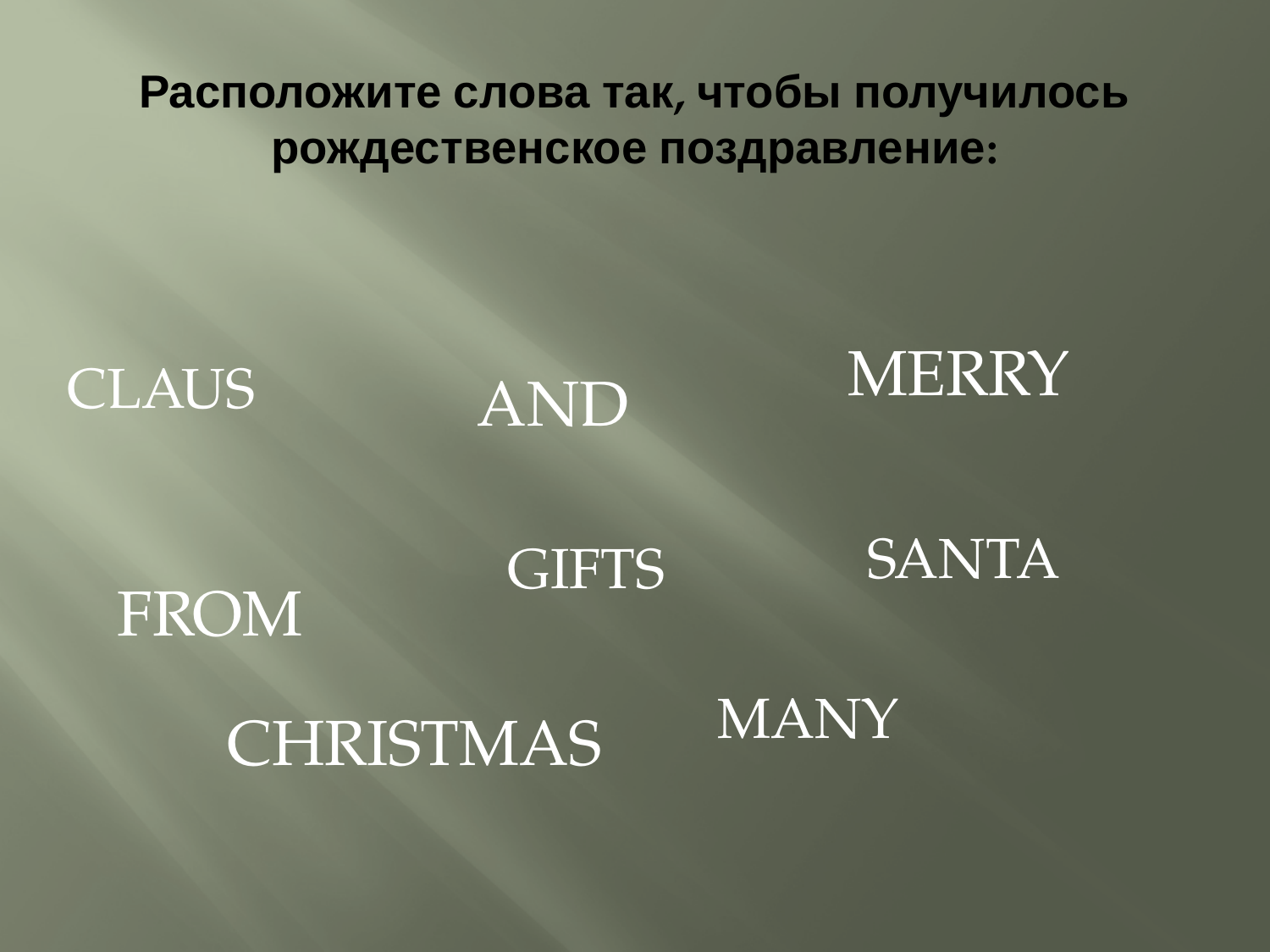

# Расположите слова так, чтобы получилось рождественское поздравление:
MERRY
CLAUS
AND
SANTA
GIFTS
FROM
MANY
CHRISTMAS